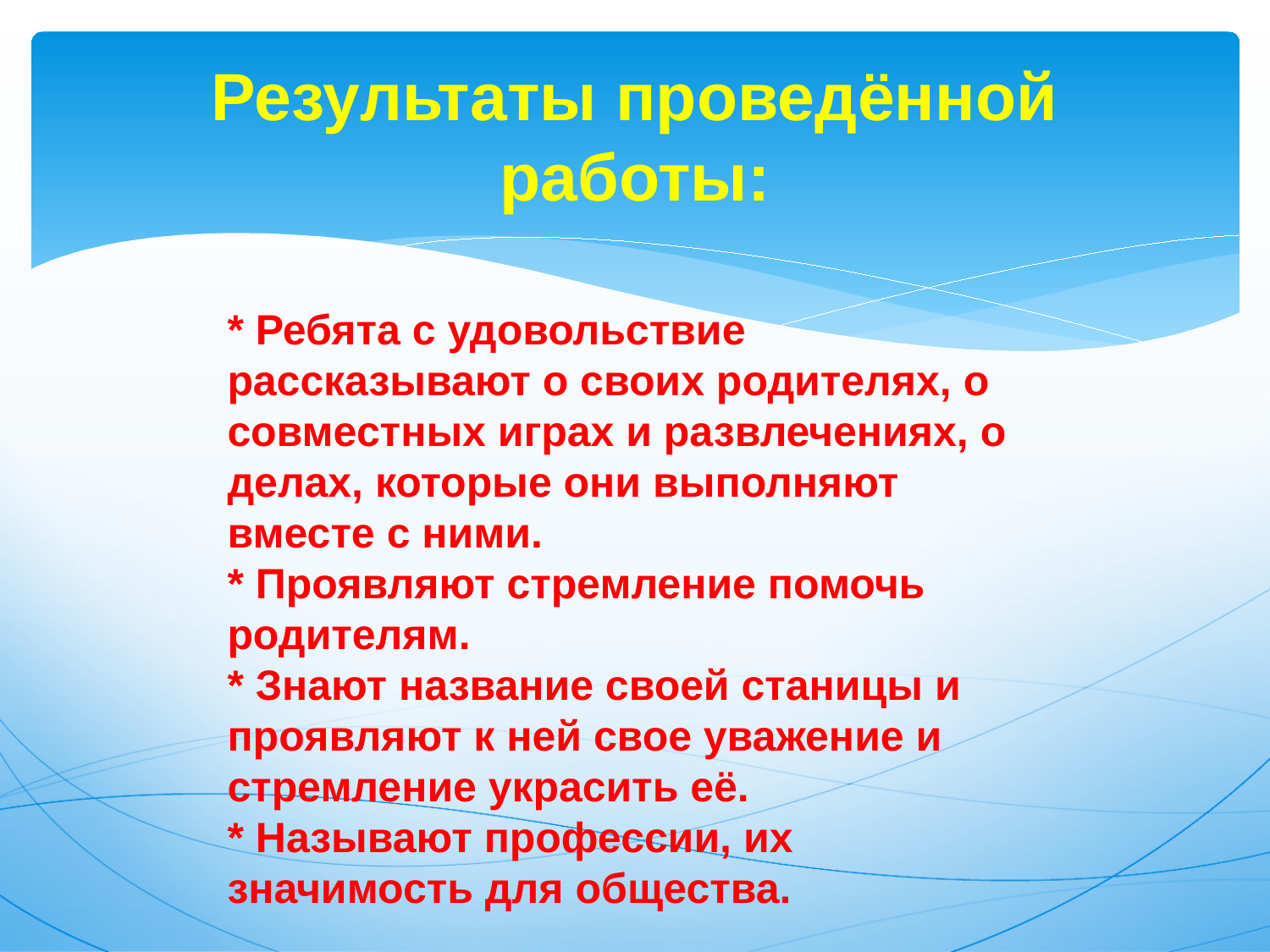

# Результаты проведённой работы:
* Ребята с удовольствие рассказывают о своих родителях, о совместных играх и развлечениях, о делах, которые они выполняют вместе с ними.
* Проявляют стремление помочь родителям.
* Знают название своей станицы и проявляют к ней свое уважение и стремление украсить её.
* Называют профессии, их значимость для общества.